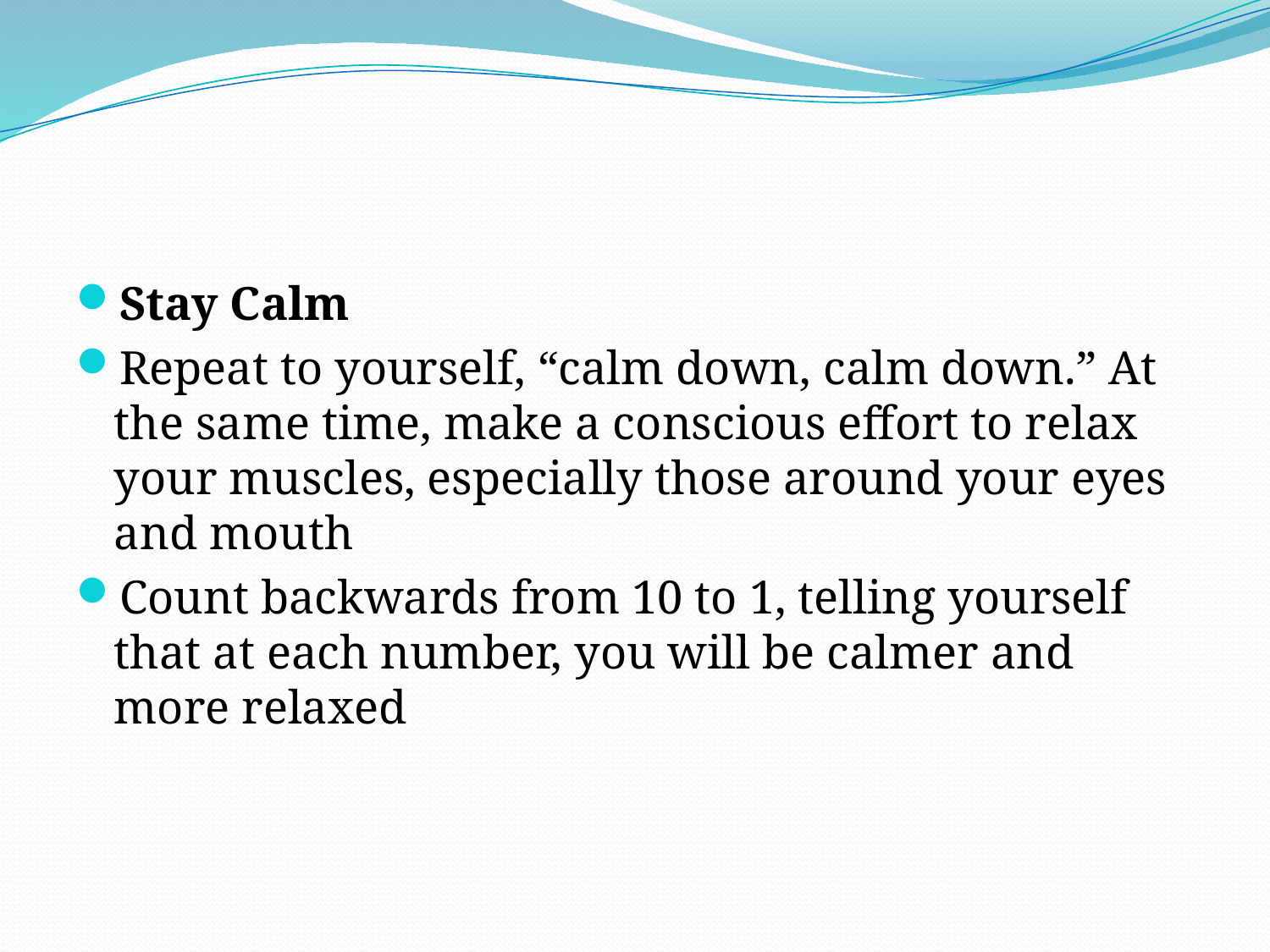

#
Stay Calm
Repeat to yourself, “calm down, calm down.” At the same time, make a conscious effort to relax your muscles, especially those around your eyes and mouth
Count backwards from 10 to 1, telling yourself that at each number, you will be calmer and more relaxed